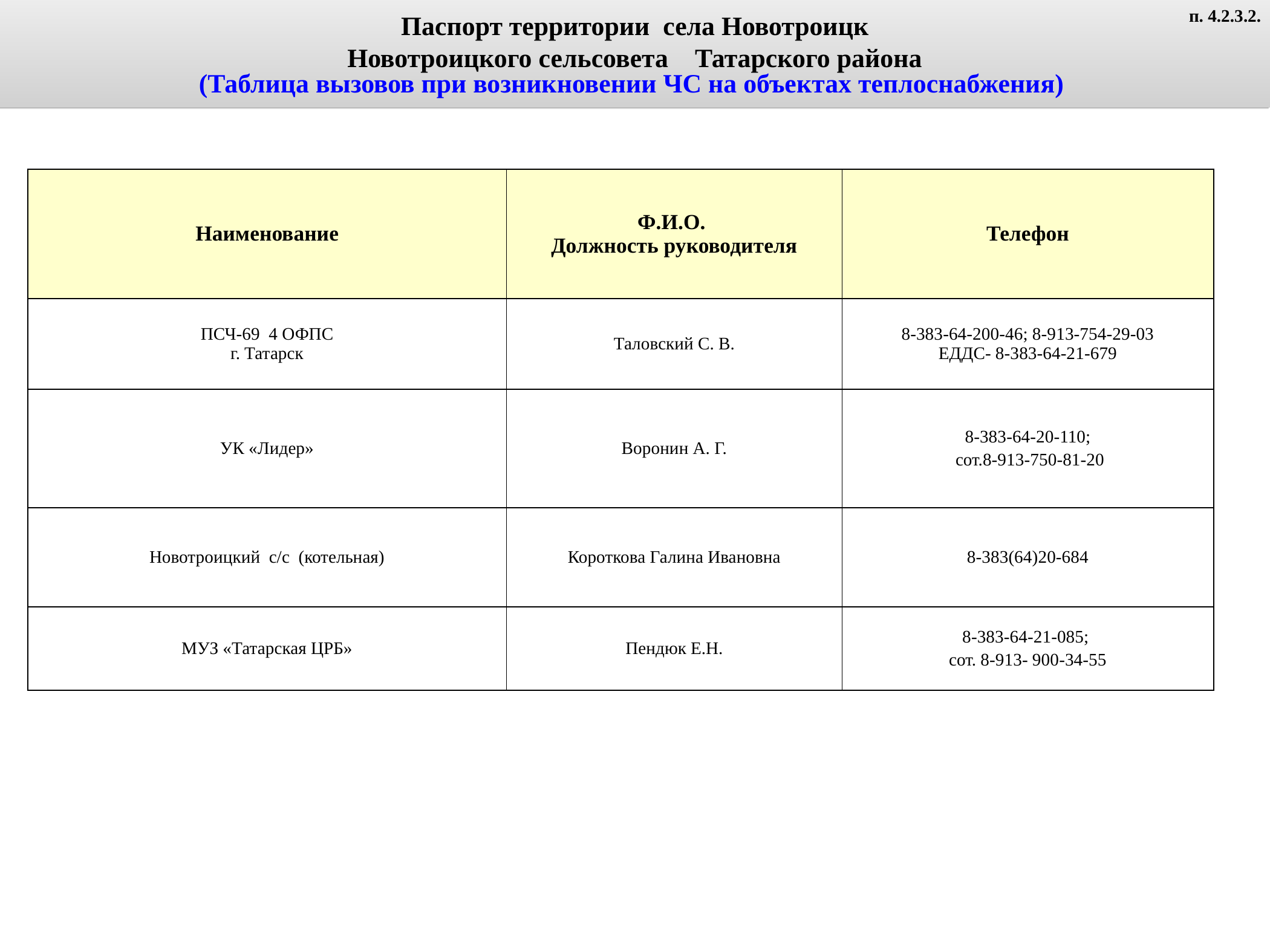

Паспорт территории  села Новотроицк
Новотроицкого сельсовета    Татарского района
(Таблица вызовов при возникновении ЧС на объектах теплоснабжения)
п. 4.2.3.2.
| Наименование | Ф.И.О. Должность руководителя | Телефон |
| --- | --- | --- |
| ПСЧ-69 4 ОФПС г. Татарск | Таловский С. В. | 8-383-64-200-46; 8-913-754-29-03 ЕДДС- 8-383-64-21-679 |
| УК «Лидер» | Воронин А. Г. | 8-383-64-20-110; сот.8-913-750-81-20 |
| Новотроицкий с/с (котельная) | Короткова Галина Ивановна | 8-383(64)20-684 |
| МУЗ «Татарская ЦРБ» | Пендюк Е.Н. | 8-383-64-21-085; сот. 8-913- 900-34-55 |